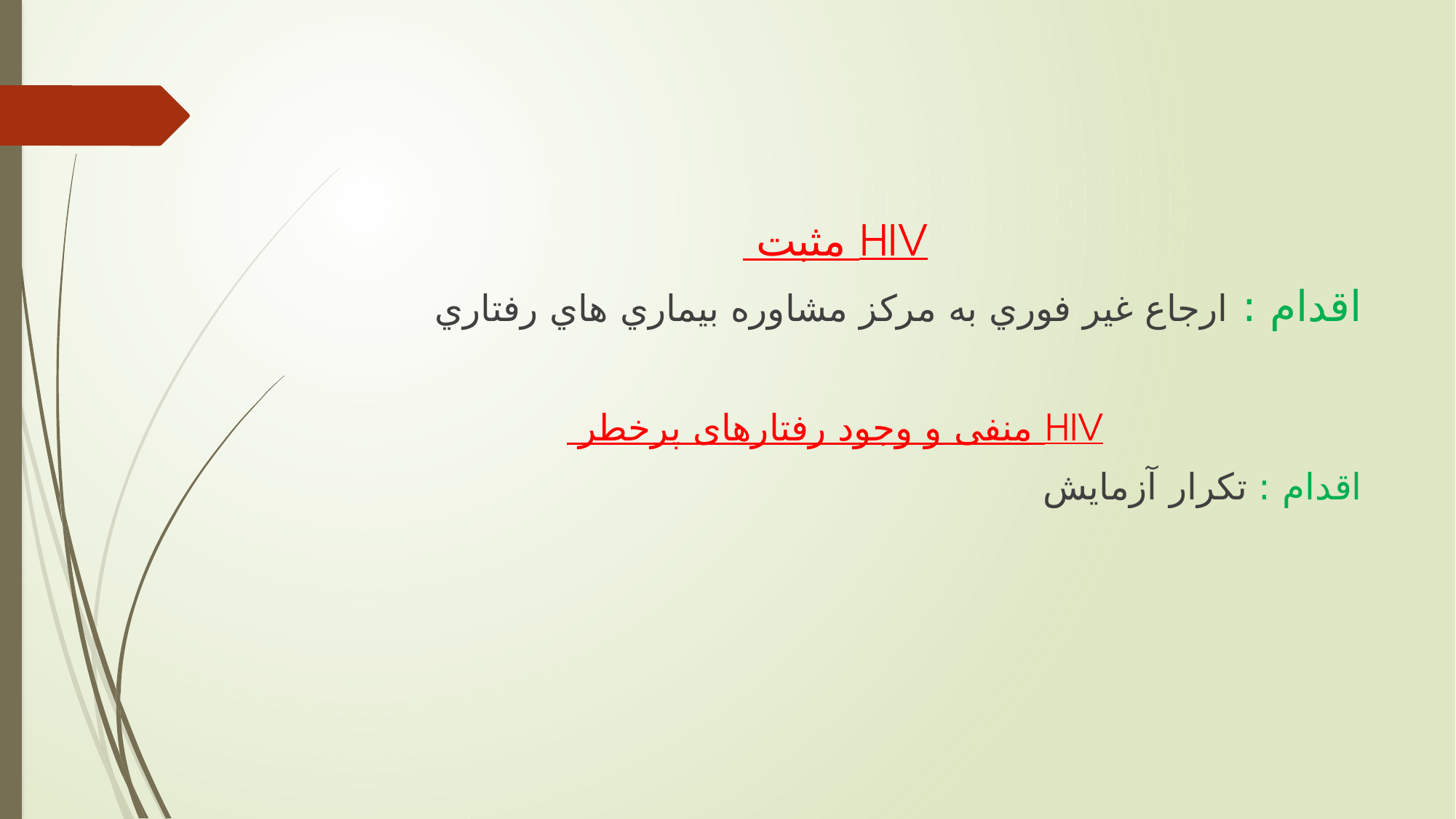

HIV مثبت
اقدام : ارجاع غیر فوري به مركز مشاوره بیماري هاي رفتاري

 HIV منفی و وجود رفتارهای پرخطر
اقدام : تكرار آزمايش